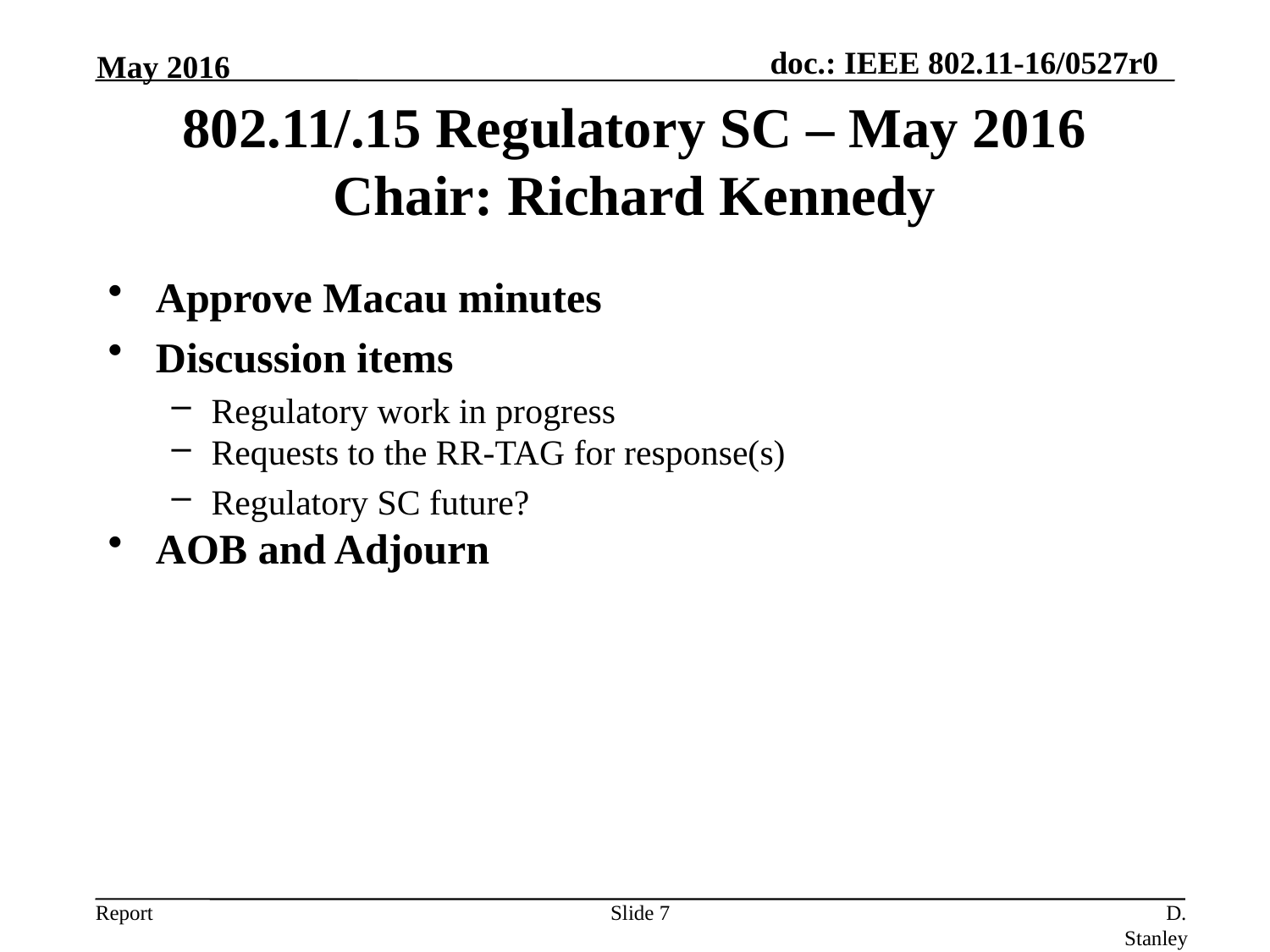

May 2016
# 802.11/.15 Regulatory SC – May 2016 Chair: Richard Kennedy
Approve Macau minutes
Discussion items
Regulatory work in progress
Requests to the RR-TAG for response(s)
Regulatory SC future?
AOB and Adjourn
Slide 7
D. Stanley, HP Enterprise